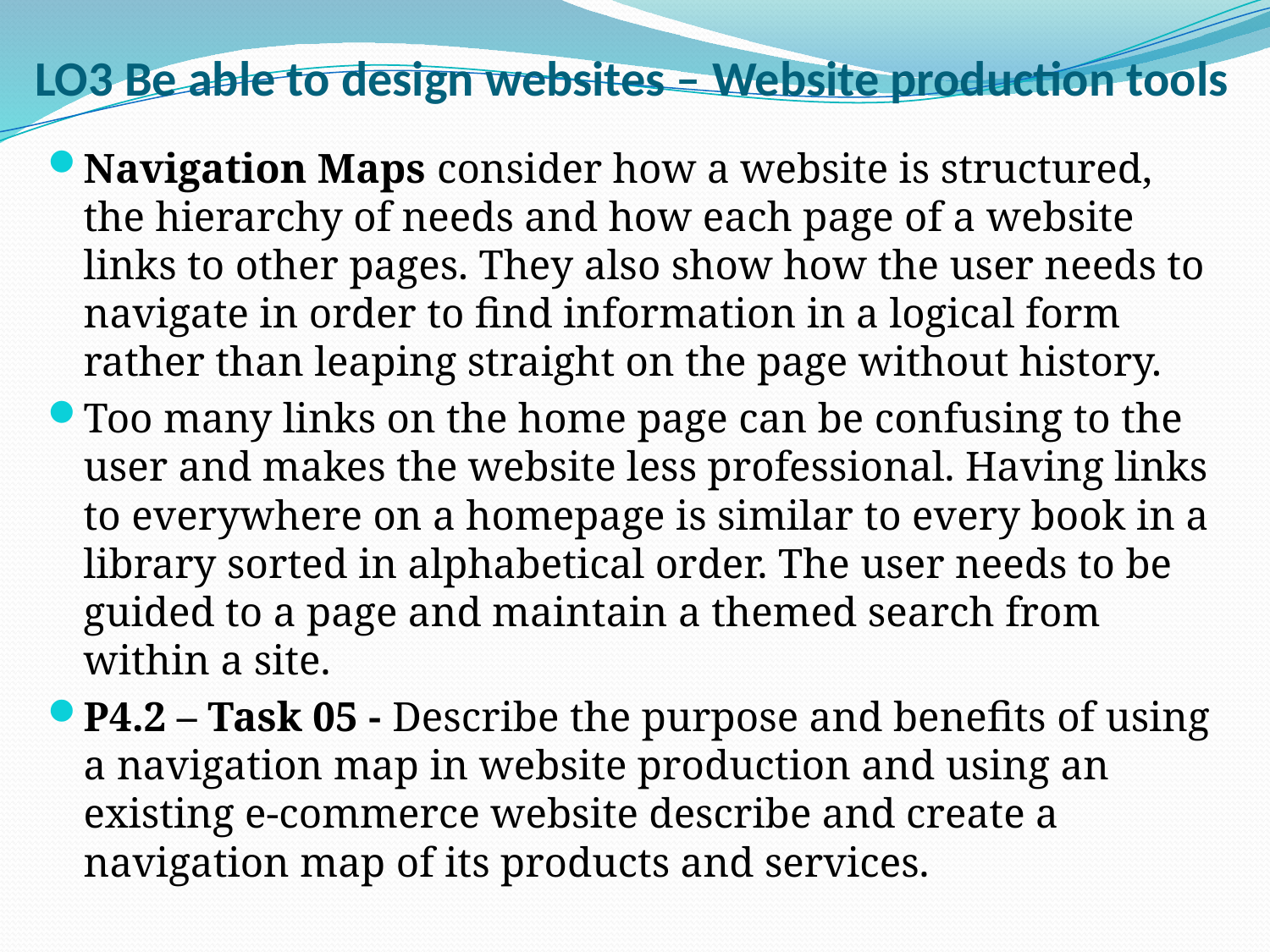

# LO3 Be able to design websites – Website production tools
Navigation Maps consider how a website is structured, the hierarchy of needs and how each page of a website links to other pages. They also show how the user needs to navigate in order to find information in a logical form rather than leaping straight on the page without history.
Too many links on the home page can be confusing to the user and makes the website less professional. Having links to everywhere on a homepage is similar to every book in a library sorted in alphabetical order. The user needs to be guided to a page and maintain a themed search from within a site.
P4.2 – Task 05 - Describe the purpose and benefits of using a navigation map in website production and using an existing e-commerce website describe and create a navigation map of its products and services.